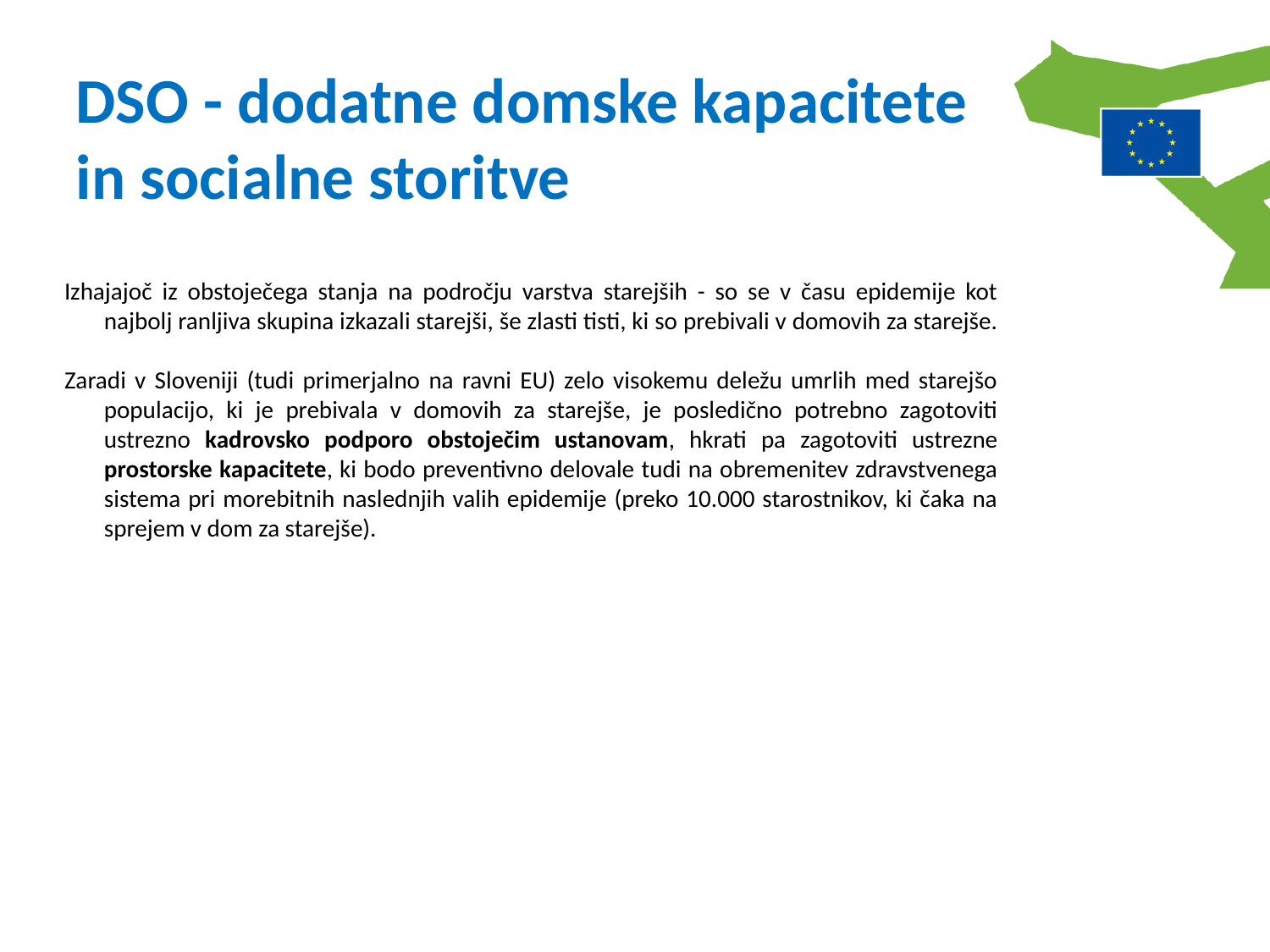

DSO - dodatne domske kapacitete in socialne storitve

Izhajajoč iz obstoječega stanja na področju varstva starejših - so se v času epidemije kot najbolj ranljiva skupina izkazali starejši, še zlasti tisti, ki so prebivali v domovih za starejše.

Zaradi v Sloveniji (tudi primerjalno na ravni EU) zelo visokemu deležu umrlih med starejšo populacijo, ki je prebivala v domovih za starejše, je posledično potrebno zagotoviti ustrezno kadrovsko podporo obstoječim ustanovam, hkrati pa zagotoviti ustrezne prostorske kapacitete, ki bodo preventivno delovale tudi na obremenitev zdravstvenega sistema pri morebitnih naslednjih valih epidemije (preko 10.000 starostnikov, ki čaka na sprejem v dom za starejše).